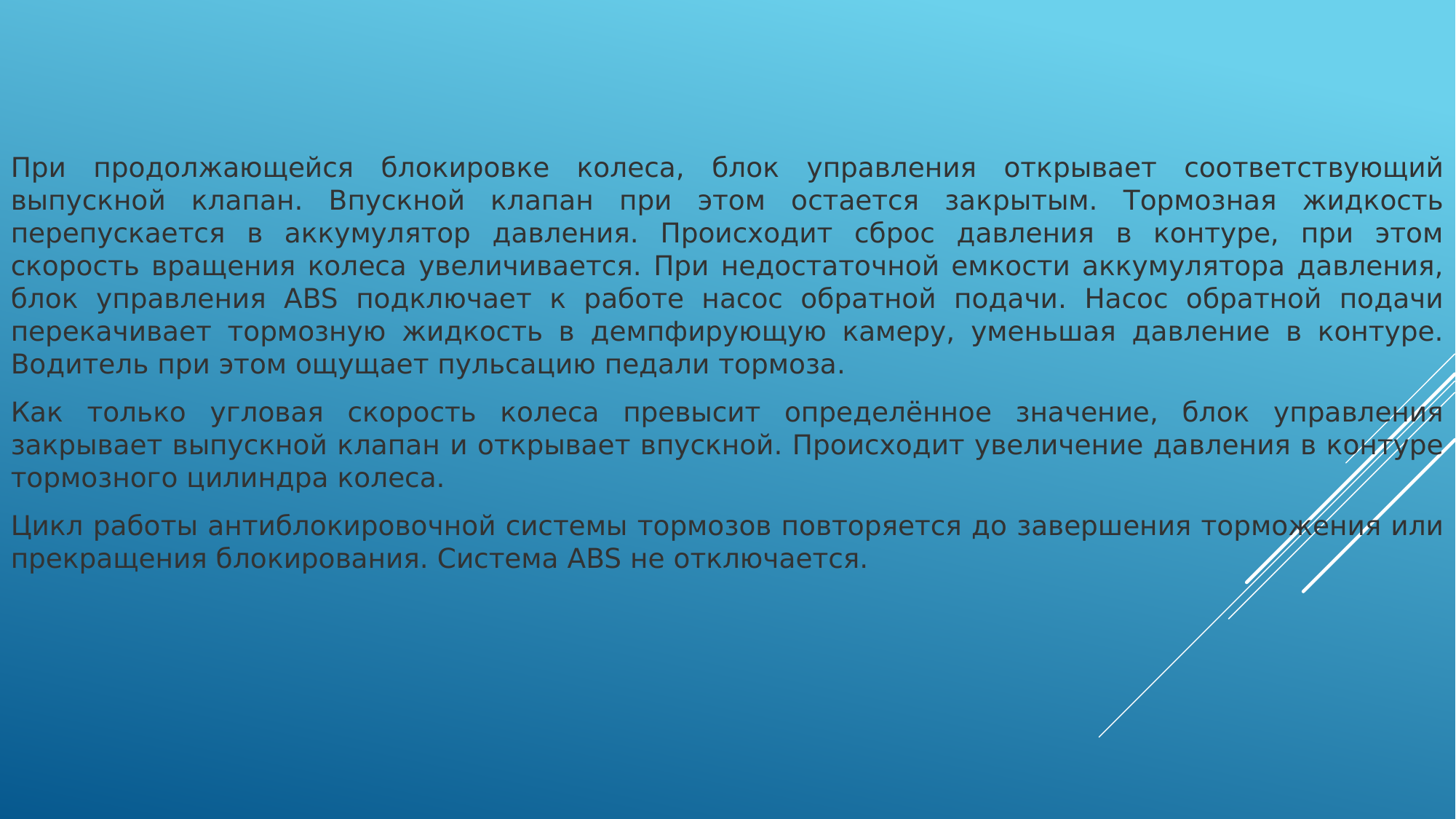

При продолжающейся блокировке колеса, блок управления открывает соответствующий выпускной клапан. Впускной клапан при этом остается закрытым. Тормозная жидкость перепускается в аккумулятор давления. Происходит сброс давления в контуре, при этом скорость вращения колеса увеличивается. При недостаточной емкости аккумулятора давления, блок управления ABS подключает к работе насос обратной подачи. Насос обратной подачи перекачивает тормозную жидкость в демпфирующую камеру, уменьшая давление в контуре. Водитель при этом ощущает пульсацию педали тормоза.
Как только угловая скорость колеса превысит определённое значение, блок управления закрывает выпускной клапан и открывает впускной. Происходит увеличение давления в контуре тормозного цилиндра колеса.
Цикл работы антиблокировочной системы тормозов повторяется до завершения торможения или прекращения блокирования. Система ABS не отключается.